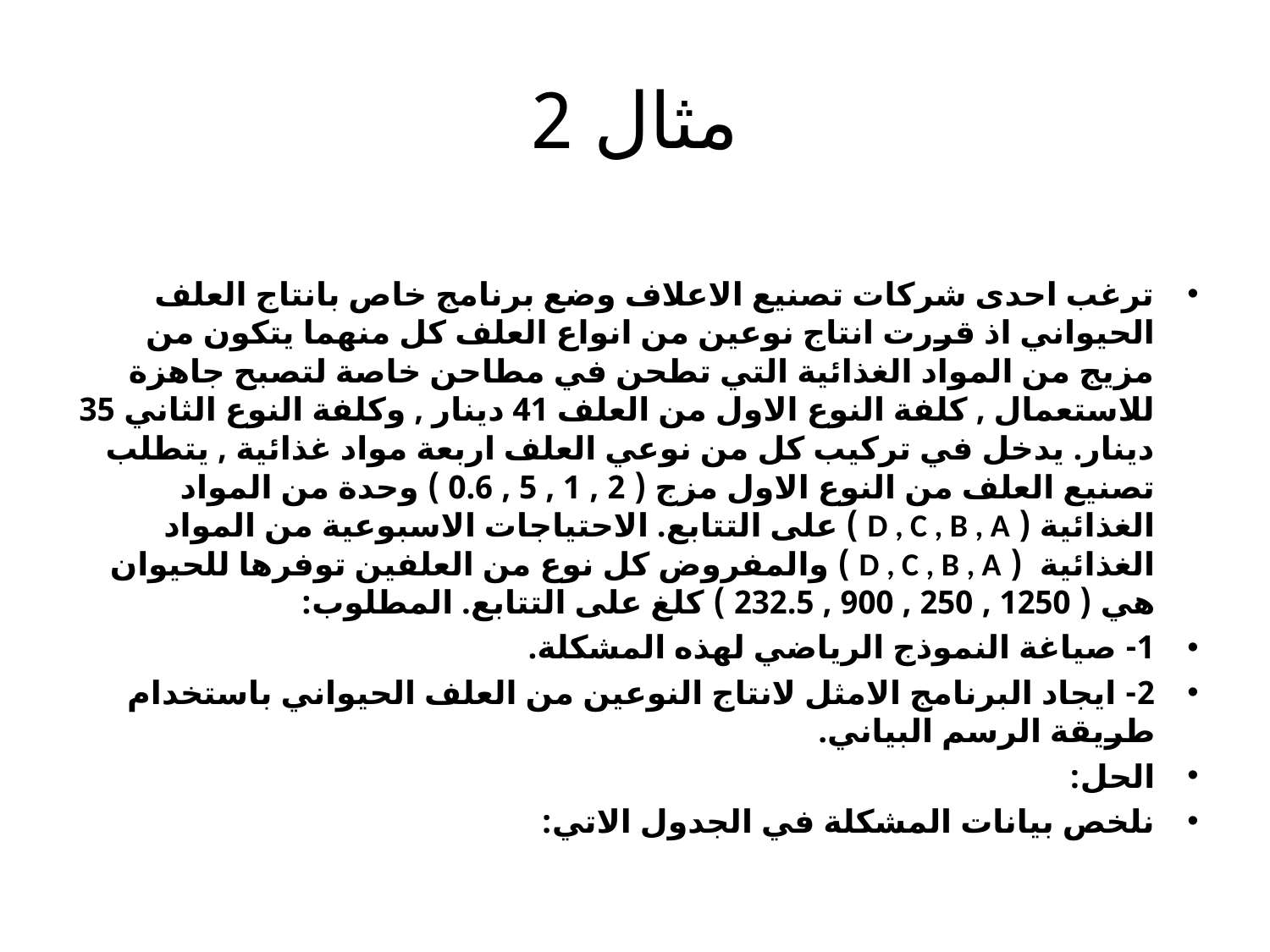

# مثال 2

ترغب احدى شركات تصنيع الاعلاف وضع برنامج خاص بانتاج العلف الحيواني اذ قررت انتاج نوعين من انواع العلف كل منهما يتكون من مزيج من المواد الغذائية التي تطحن في مطاحن خاصة لتصبح جاهزة للاستعمال , كلفة النوع الاول من العلف 41 دينار , وكلفة النوع الثاني 35 دينار. يدخل في تركيب كل من نوعي العلف اربعة مواد غذائية , يتطلب تصنيع العلف من النوع الاول مزج ( 2 , 1 , 5 , 0.6 ) وحدة من المواد الغذائية ( D , C , B , A ) على التتابع. الاحتياجات الاسبوعية من المواد الغذائية  ( D , C , B , A ) والمفروض كل نوع من العلفين توفرها للحيوان هي ( 1250 , 250 , 900 , 232.5 ) كلغ على التتابع. المطلوب:
1- صياغة النموذج الرياضي لهذه المشكلة.
2- ايجاد البرنامج الامثل لانتاج النوعين من العلف الحيواني باستخدام طريقة الرسم البياني.
الحل:
نلخص بيانات المشكلة في الجدول الاتي: